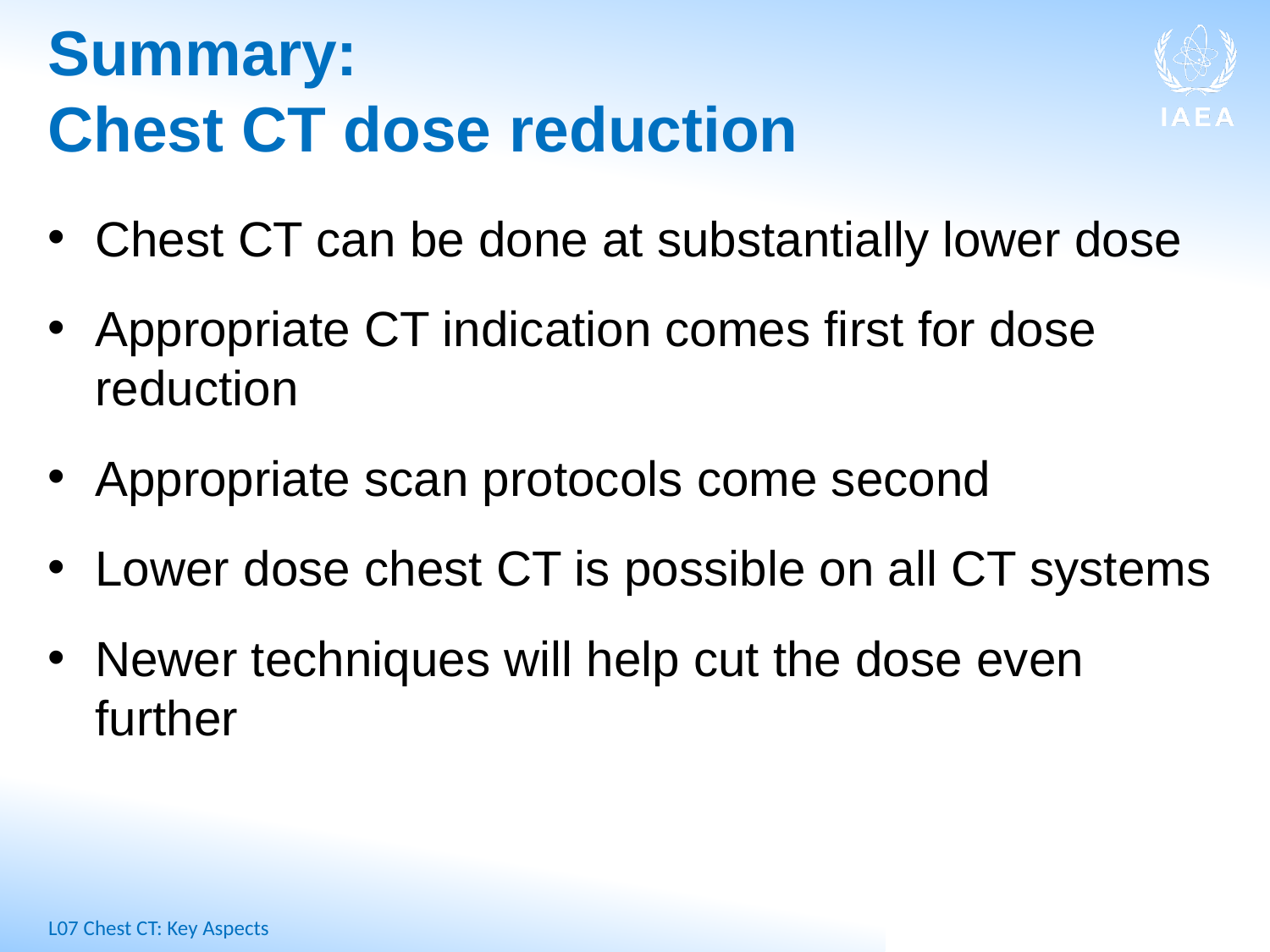

# Summary: Chest CT dose reduction
Chest CT can be done at substantially lower dose
Appropriate CT indication comes first for dose reduction
Appropriate scan protocols come second
Lower dose chest CT is possible on all CT systems
Newer techniques will help cut the dose even further